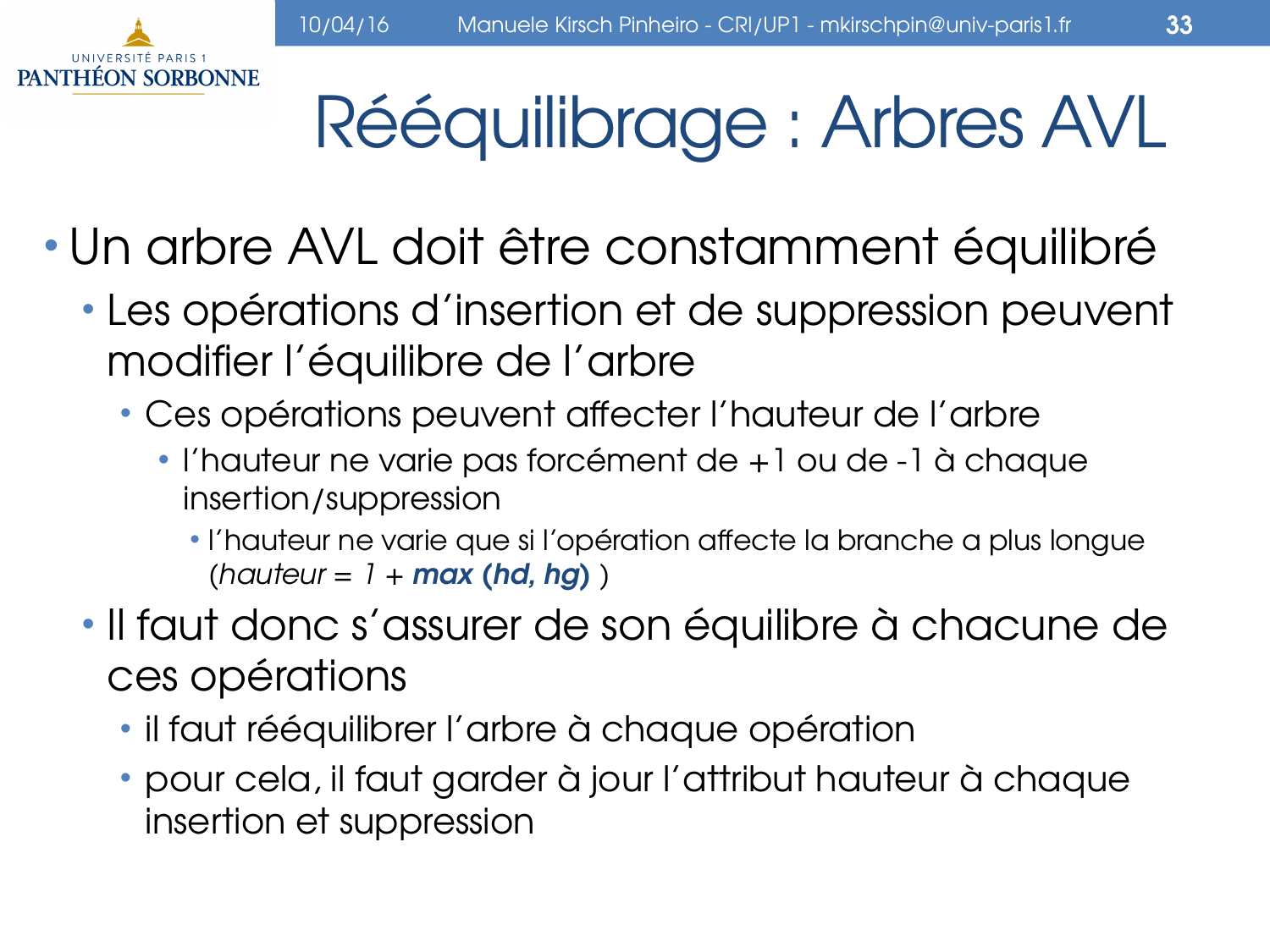

10/04/16
Manuele Kirsch Pinheiro - CRI/UP1 - mkirschpin@univ-paris1.fr
33
# Rééquilibrage : Arbres AVL
Un arbre AVL doit être constamment équilibré
Les opérations d’insertion et de suppression peuvent modifier l’équilibre de l’arbre
Ces opérations peuvent affecter l’hauteur de l’arbre
l’hauteur ne varie pas forcément de +1 ou de -1 à chaque insertion/suppression
l’hauteur ne varie que si l’opération affecte la branche a plus longue (hauteur = 1 + max (hd, hg) )
Il faut donc s’assurer de son équilibre à chacune de ces opérations
il faut rééquilibrer l’arbre à chaque opération
pour cela, il faut garder à jour l’attribut hauteur à chaque insertion et suppression